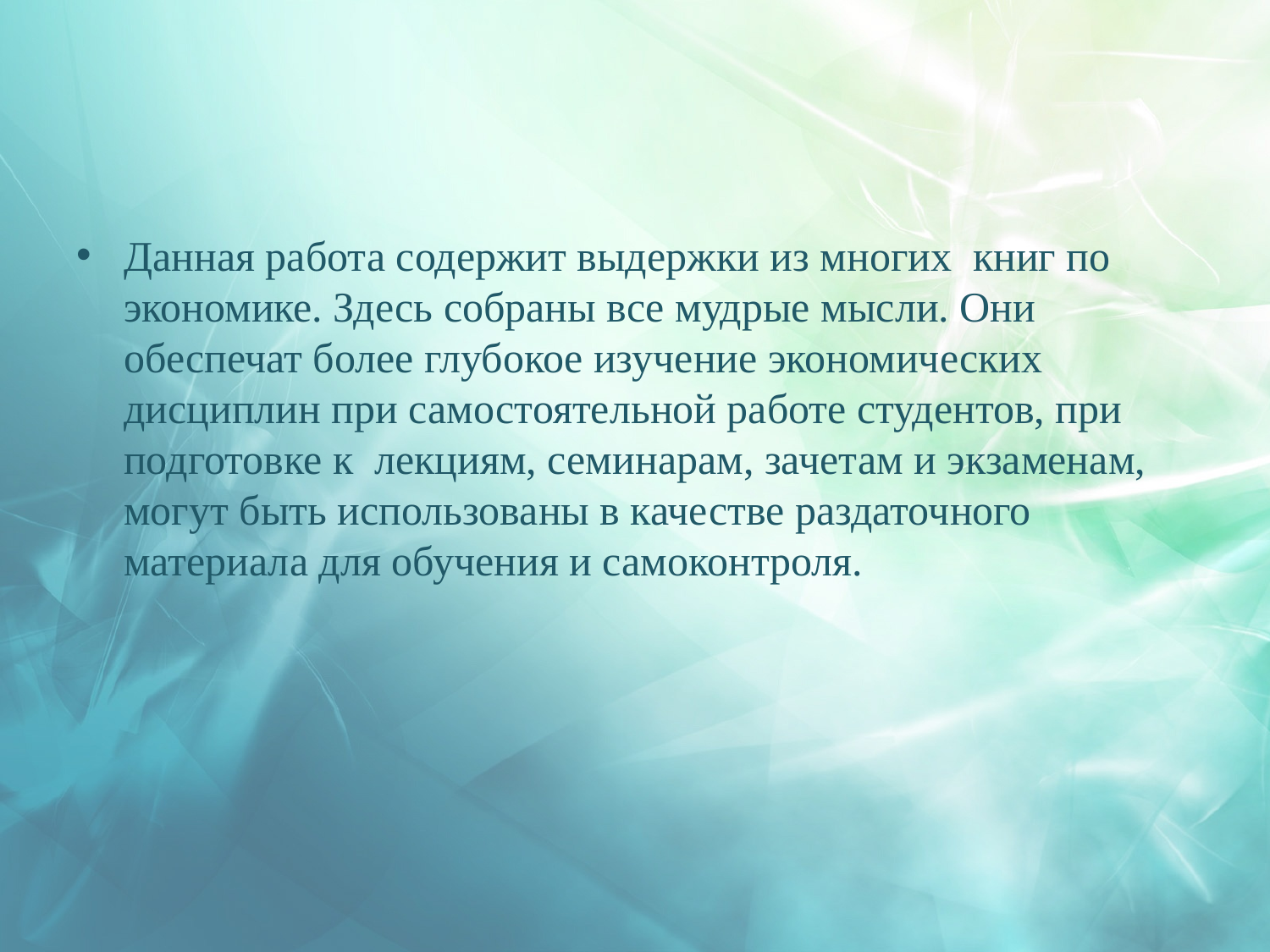

Данная работа содержит выдержки из многих  книг по экономике. Здесь собраны все мудрые мысли. Они обеспечат более глубокое изучение экономических дисциплин при самостоятельной работе студентов, при подготовке к  лекциям, семинарам, зачетам и экзаменам, могут быть использованы в качестве раздаточного материала для обучения и самоконтроля.